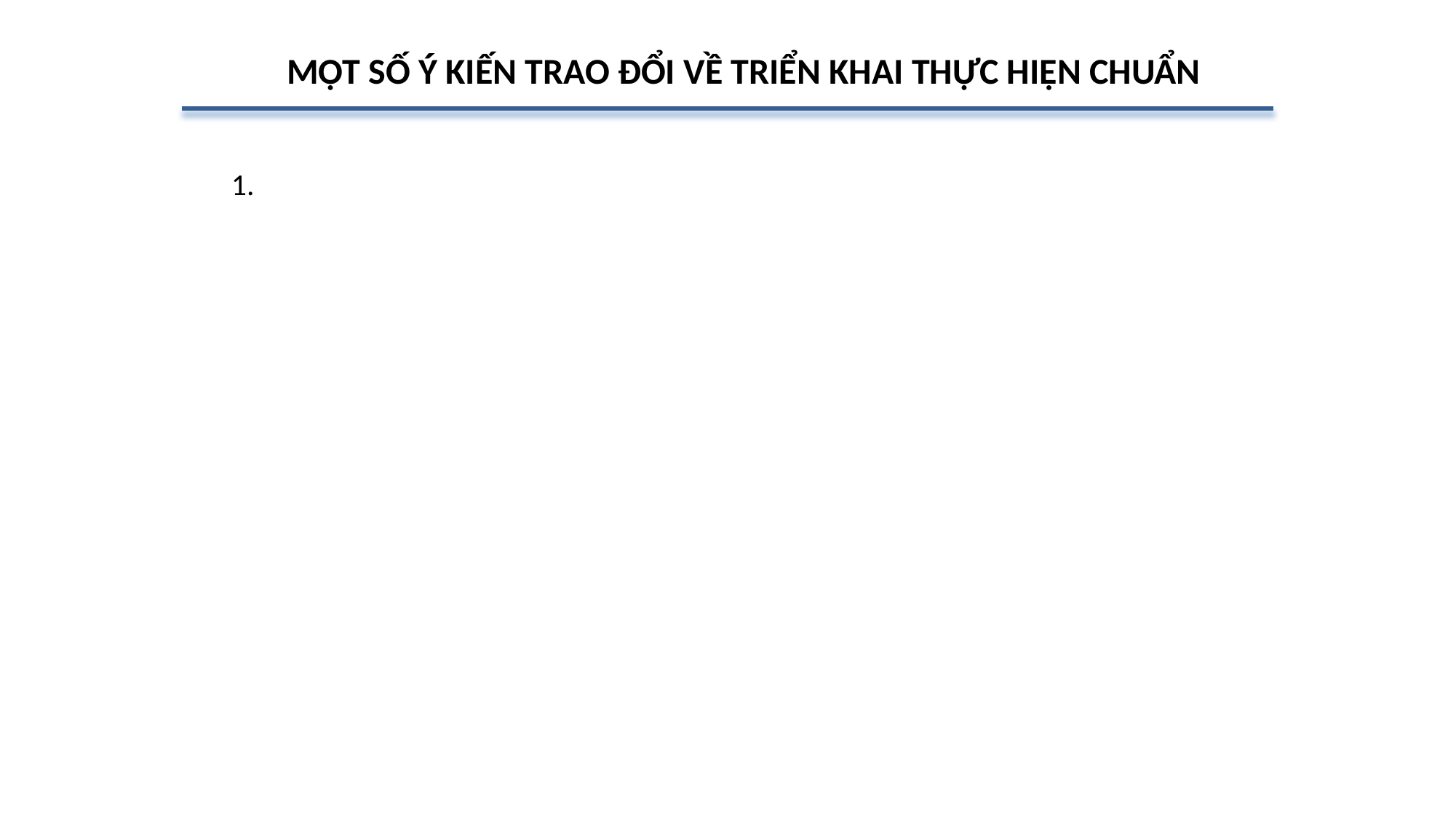

MỘT SỐ Ý KIẾN TRAO ĐỔI VỀ TRIỂN KHAI THỰC HIỆN CHUẨN
1.